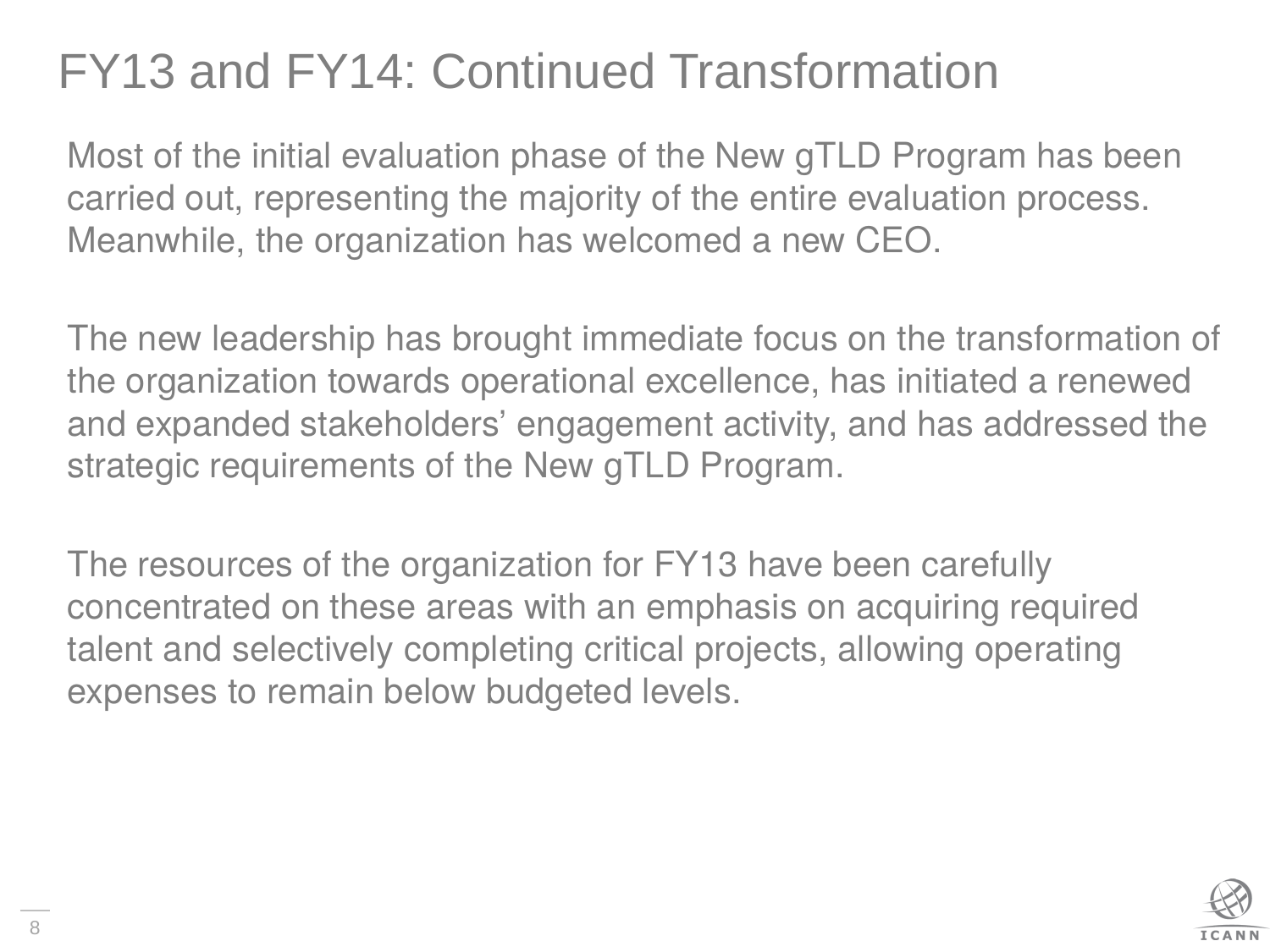

# FY13 and FY14: Continued Transformation
Most of the initial evaluation phase of the New gTLD Program has been carried out, representing the majority of the entire evaluation process. Meanwhile, the organization has welcomed a new CEO.

The new leadership has brought immediate focus on the transformation of the organization towards operational excellence, has initiated a renewed and expanded stakeholders’ engagement activity, and has addressed the strategic requirements of the New gTLD Program.

The resources of the organization for FY13 have been carefully concentrated on these areas with an emphasis on acquiring required talent and selectively completing critical projects, allowing operating expenses to remain below budgeted levels.